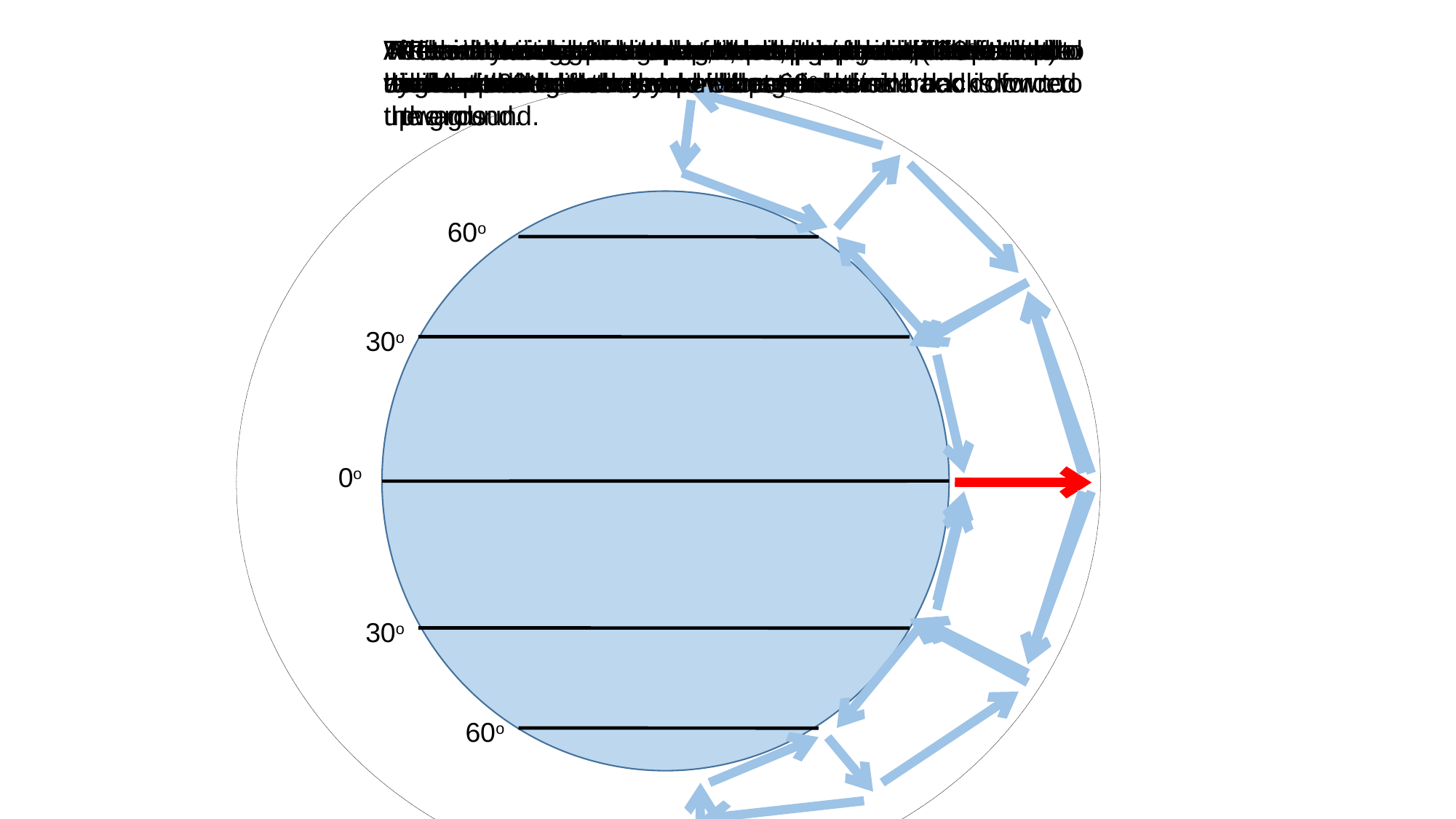

The air that was pushed north and south collides with cool air descending from the poles at 60o latitude and is forced upwards

Air is warmest at the equator, warm air rises (moves up)
As it rises it cools and drops moisture.

When the air hits the top of the troposphere, it is pushed north or south

As the air cools even more, it becomes more dense and begins to sink back down to the ground

The air returning to the equator is warmed up and the cycle repeats

The air moving back toward the equator will collide with the air at 30o latitude and be forced downward.

When the rising air hits the troposphere, it will be forced to the north and south.

The air that was forced towards the poles at 60o latitude will cool and become more dense and sink back down to the ground.
As the air crashes to the ground, it is forced to the north and south and the cycle will continue.

The air that crashes back down to the ground is forced to the equator and the cycle will continue.
The air that was forced towards the poles at 60o latitude will cool and become more dense and sink back down to the ground.
The dry air crashing down to the ground is forced north and south

60o
30o
0o
30o
60o